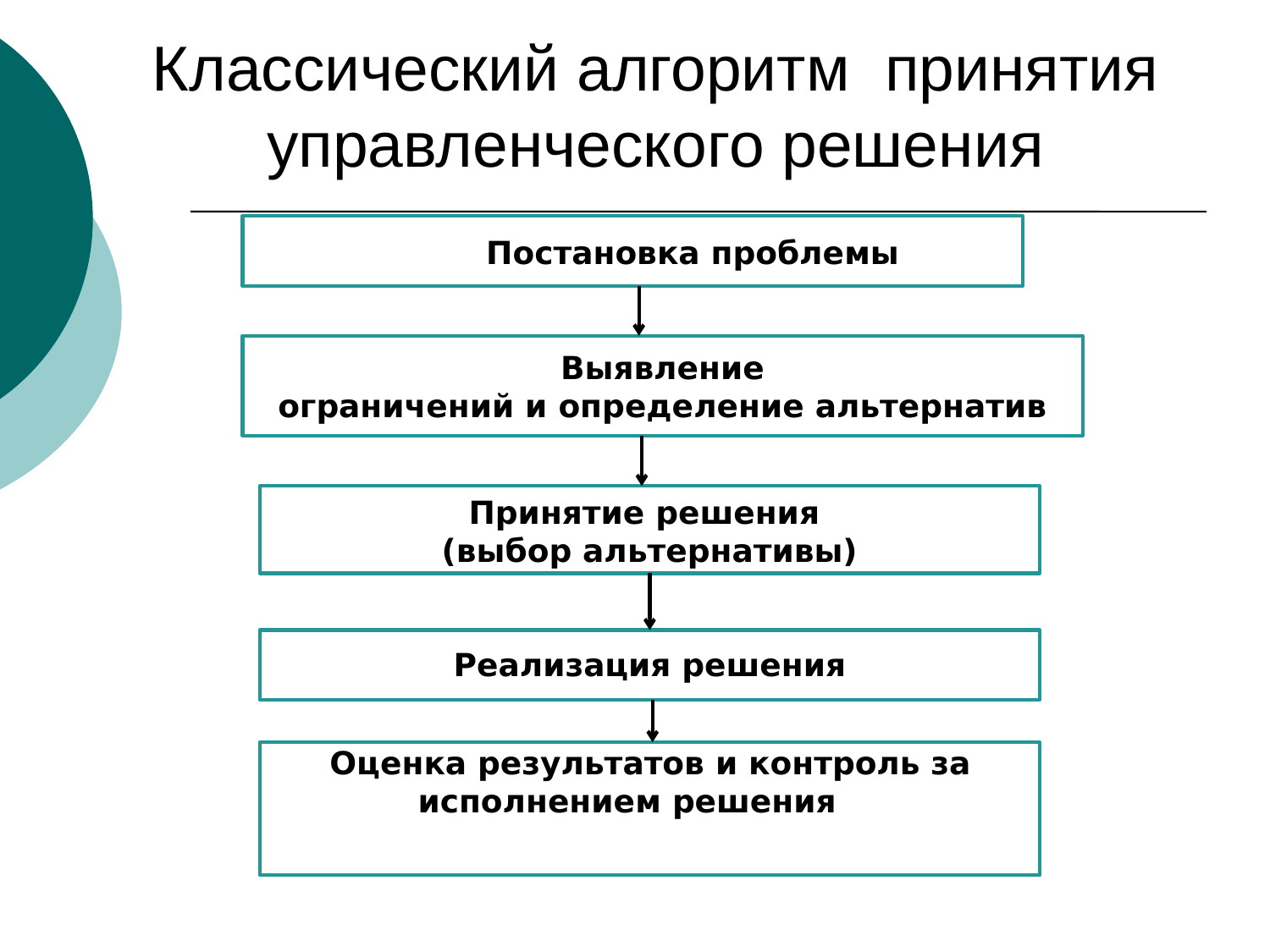

# Классический алгоритм  принятия управленческого решения

Постановка проблемы

            Оценка результатов и контроль за
                    исполнением решения

Выявление
ограничений и определение альтернатив
Принятие решения
(выбор альтернативы)

Реализация решения